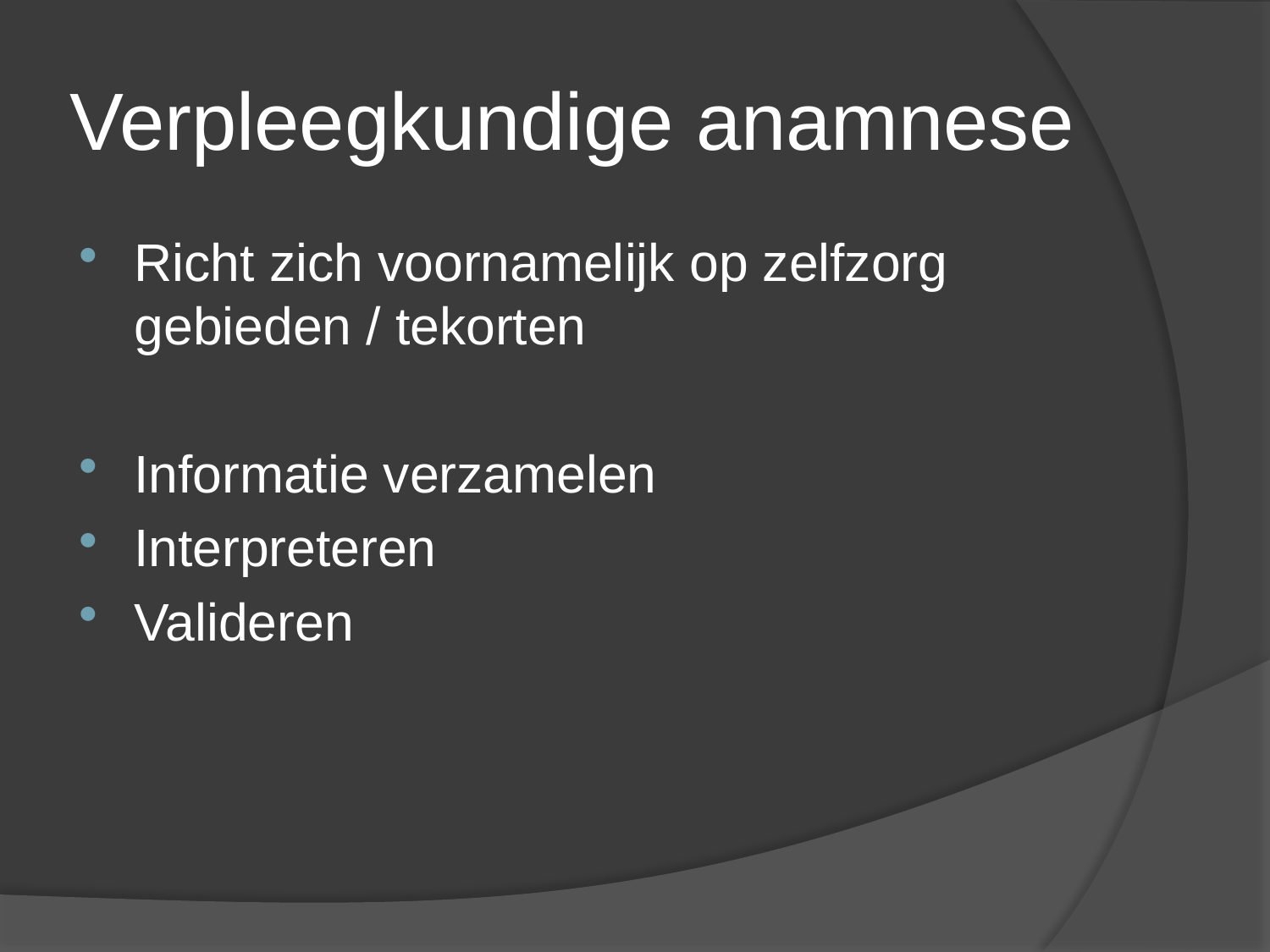

# Verpleegkundige anamnese
Richt zich voornamelijk op zelfzorg gebieden / tekorten

Informatie verzamelen
Interpreteren
Valideren